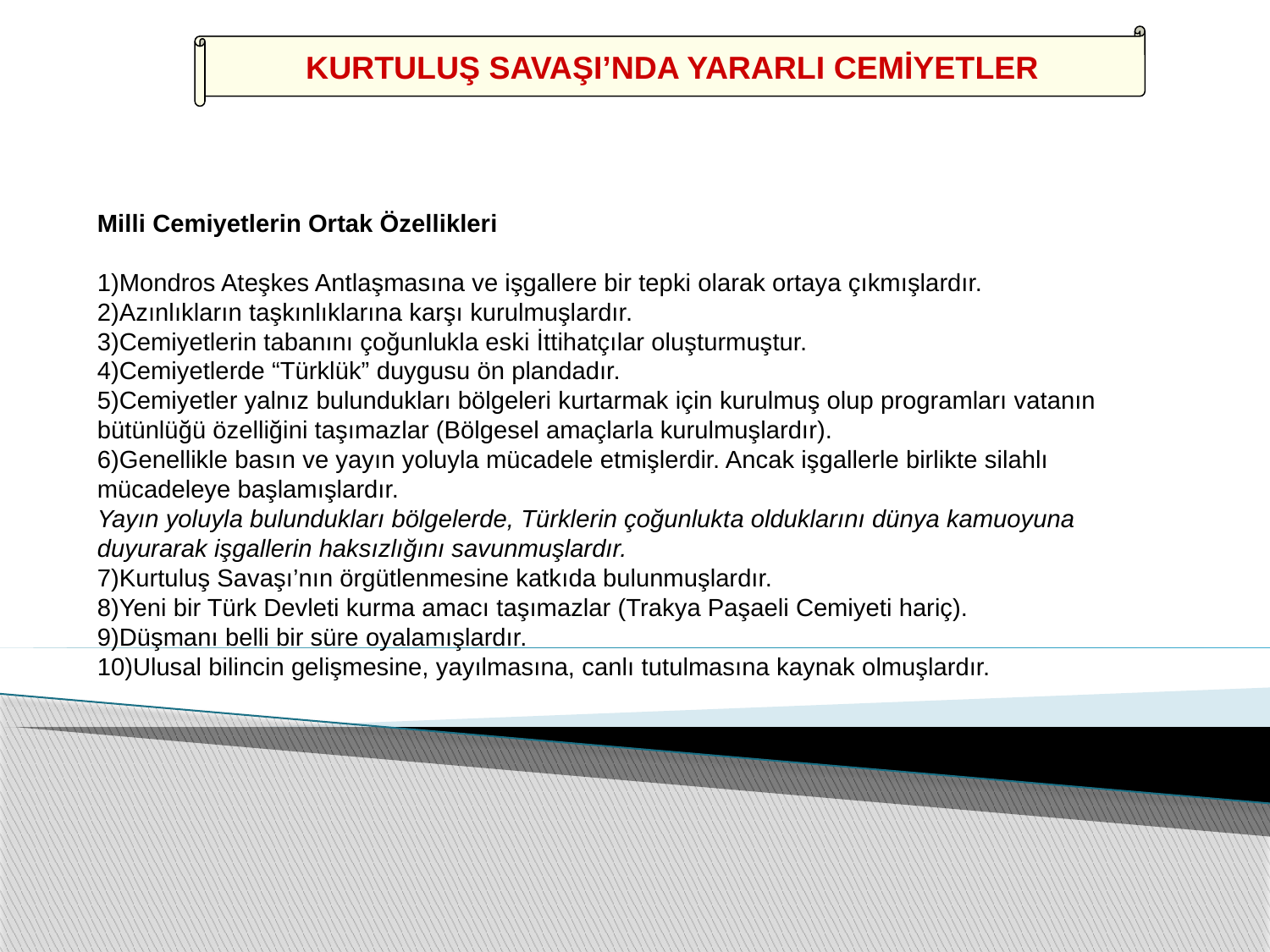

KURTULUŞ SAVAŞI’NDA YARARLI CEMİYETLER
Milli Cemiyetlerin Ortak Özellikleri
1)Mondros Ateşkes Antlaşmasına ve işgallere bir tepki olarak ortaya çıkmışlardır.
2)Azınlıkların taşkınlıklarına karşı kurulmuşlardır.
3)Cemiyetlerin tabanını çoğunlukla eski İttihatçılar oluşturmuştur.
4)Cemiyetlerde “Türklük” duygusu ön plandadır.
5)Cemiyetler yalnız bulundukları bölgeleri kurtarmak için kurulmuş olup programları vatanın bütünlüğü özelliğini taşımazlar (Bölgesel amaçlarla kurulmuşlardır).
6)Genellikle basın ve yayın yoluyla mücadele etmişlerdir. Ancak işgallerle birlikte silahlı mücadeleye başlamışlardır.
Yayın yoluyla bulundukları bölgelerde, Türklerin çoğunlukta olduklarını dünya kamuoyuna duyurarak işgallerin haksızlığını savunmuşlardır.
7)Kurtuluş Savaşı’nın örgütlenmesine katkıda bulunmuşlardır.
8)Yeni bir Türk Devleti kurma amacı taşımazlar (Trakya Paşaeli Cemiyeti hariç).
9)Düşmanı belli bir süre oyalamışlardır.
10)Ulusal bilincin gelişmesine, yayılmasına, canlı tutulmasına kaynak olmuşlardır.